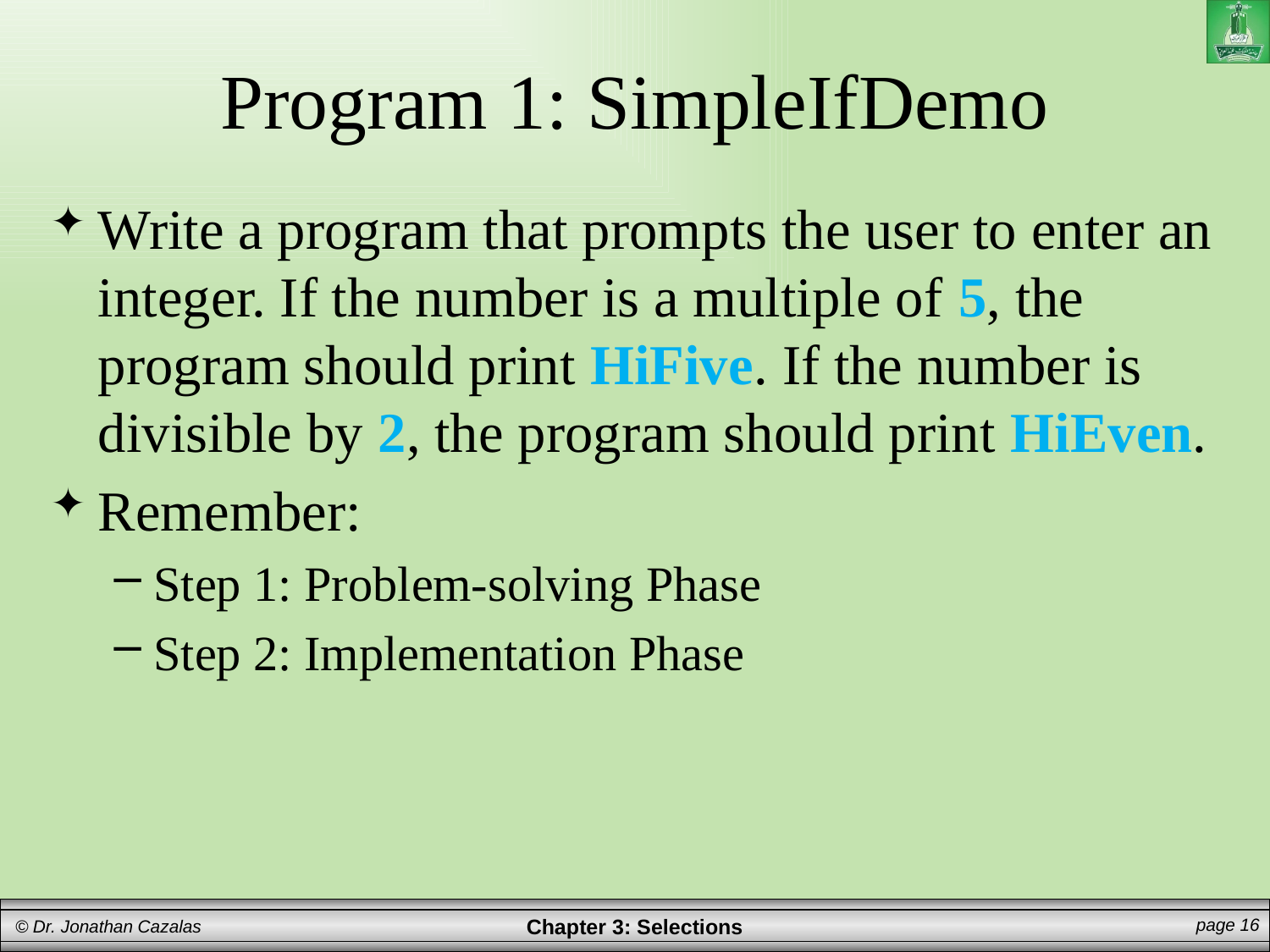

# Program 1: SimpleIfDemo
Write a program that prompts the user to enter an integer. If the number is a multiple of 5, the program should print HiFive. If the number is divisible by 2, the program should print HiEven.
Remember:
Step 1: Problem-solving Phase
Step 2: Implementation Phase